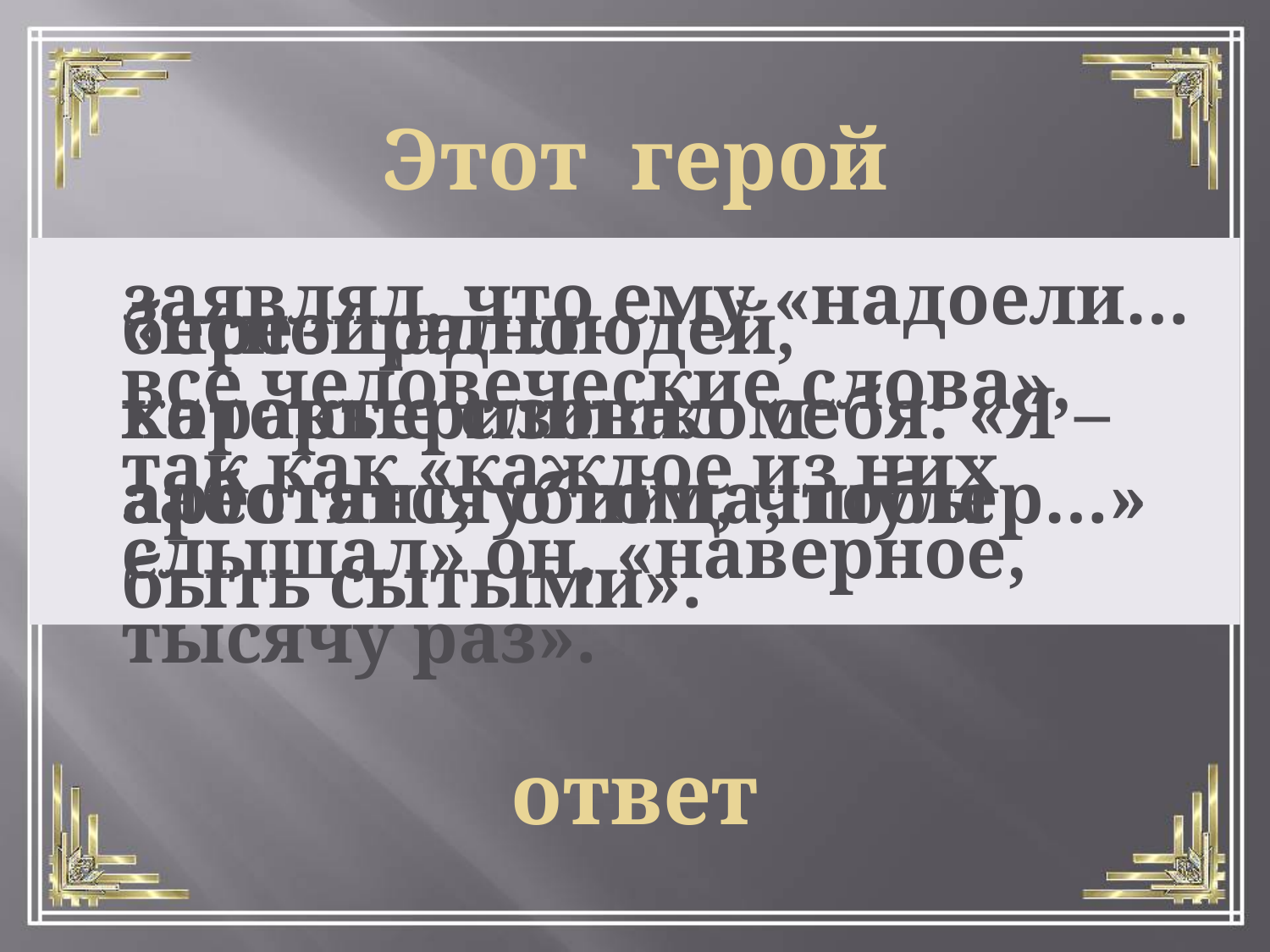

Этот  герой

заявлял, что ему «надоели… все человеческие слова», так как «каждое из них слышал» он, «наверное, тысячу раз».
«презирал людей, которые слишком заботятся о том, чтобы быть сытыми».
беспощадно характеризовал  себя: «Я – арестант, убийца, шулер…»
ответ